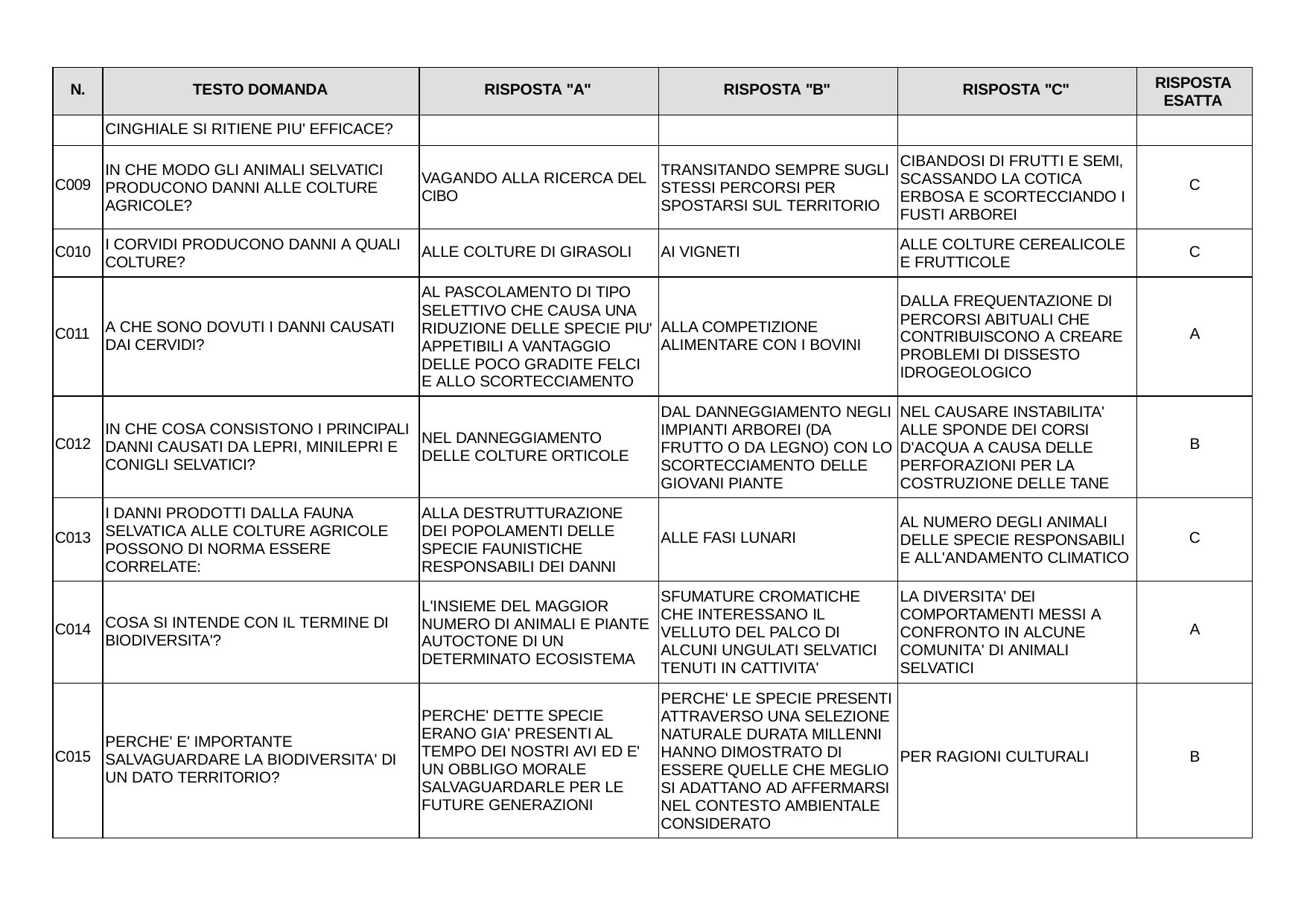

| N. | TESTO DOMANDA | RISPOSTA "A" | RISPOSTA "B" | RISPOSTA "C" | RISPOSTA ESATTA |
| --- | --- | --- | --- | --- | --- |
|  | CINGHIALE SI RITIENE PIU' EFFICACE? |  |  |  |  |
| C009 | IN CHE MODO GLI ANIMALI SELVATICI PRODUCONO DANNI ALLE COLTURE AGRICOLE? | VAGANDO ALLA RICERCA DEL CIBO | TRANSITANDO SEMPRE SUGLI STESSI PERCORSI PER SPOSTARSI SUL TERRITORIO | CIBANDOSI DI FRUTTI E SEMI, SCASSANDO LA COTICA ERBOSA E SCORTECCIANDO I FUSTI ARBOREI | C |
| C010 | I CORVIDI PRODUCONO DANNI A QUALI COLTURE? | ALLE COLTURE DI GIRASOLI | AI VIGNETI | ALLE COLTURE CEREALICOLE E FRUTTICOLE | C |
| C011 | A CHE SONO DOVUTI I DANNI CAUSATI DAI CERVIDI? | AL PASCOLAMENTO DI TIPO SELETTIVO CHE CAUSA UNA RIDUZIONE DELLE SPECIE PIU' APPETIBILI A VANTAGGIO DELLE POCO GRADITE FELCI E ALLO SCORTECCIAMENTO | ALLA COMPETIZIONE ALIMENTARE CON I BOVINI | DALLA FREQUENTAZIONE DI PERCORSI ABITUALI CHE CONTRIBUISCONO A CREARE PROBLEMI DI DISSESTO IDROGEOLOGICO | A |
| C012 | IN CHE COSA CONSISTONO I PRINCIPALI DANNI CAUSATI DA LEPRI, MINILEPRI E CONIGLI SELVATICI? | NEL DANNEGGIAMENTO DELLE COLTURE ORTICOLE | DAL DANNEGGIAMENTO NEGLI IMPIANTI ARBOREI (DA FRUTTO O DA LEGNO) CON LO SCORTECCIAMENTO DELLE GIOVANI PIANTE | NEL CAUSARE INSTABILITA' ALLE SPONDE DEI CORSI D'ACQUA A CAUSA DELLE PERFORAZIONI PER LA COSTRUZIONE DELLE TANE | B |
| C013 | I DANNI PRODOTTI DALLA FAUNA SELVATICA ALLE COLTURE AGRICOLE POSSONO DI NORMA ESSERE CORRELATE: | ALLA DESTRUTTURAZIONE DEI POPOLAMENTI DELLE SPECIE FAUNISTICHE RESPONSABILI DEI DANNI | ALLE FASI LUNARI | AL NUMERO DEGLI ANIMALI DELLE SPECIE RESPONSABILI E ALL'ANDAMENTO CLIMATICO | C |
| C014 | COSA SI INTENDE CON IL TERMINE DI BIODIVERSITA'? | L'INSIEME DEL MAGGIOR NUMERO DI ANIMALI E PIANTE AUTOCTONE DI UN DETERMINATO ECOSISTEMA | SFUMATURE CROMATICHE CHE INTERESSANO IL VELLUTO DEL PALCO DI ALCUNI UNGULATI SELVATICI TENUTI IN CATTIVITA' | LA DIVERSITA' DEI COMPORTAMENTI MESSI A CONFRONTO IN ALCUNE COMUNITA' DI ANIMALI SELVATICI | A |
| C015 | PERCHE' E' IMPORTANTE SALVAGUARDARE LA BIODIVERSITA' DI UN DATO TERRITORIO? | PERCHE' DETTE SPECIE ERANO GIA' PRESENTI AL TEMPO DEI NOSTRI AVI ED E' UN OBBLIGO MORALE SALVAGUARDARLE PER LE FUTURE GENERAZIONI | PERCHE' LE SPECIE PRESENTI ATTRAVERSO UNA SELEZIONE NATURALE DURATA MILLENNI HANNO DIMOSTRATO DI ESSERE QUELLE CHE MEGLIO SI ADATTANO AD AFFERMARSI NEL CONTESTO AMBIENTALE CONSIDERATO | PER RAGIONI CULTURALI | B |